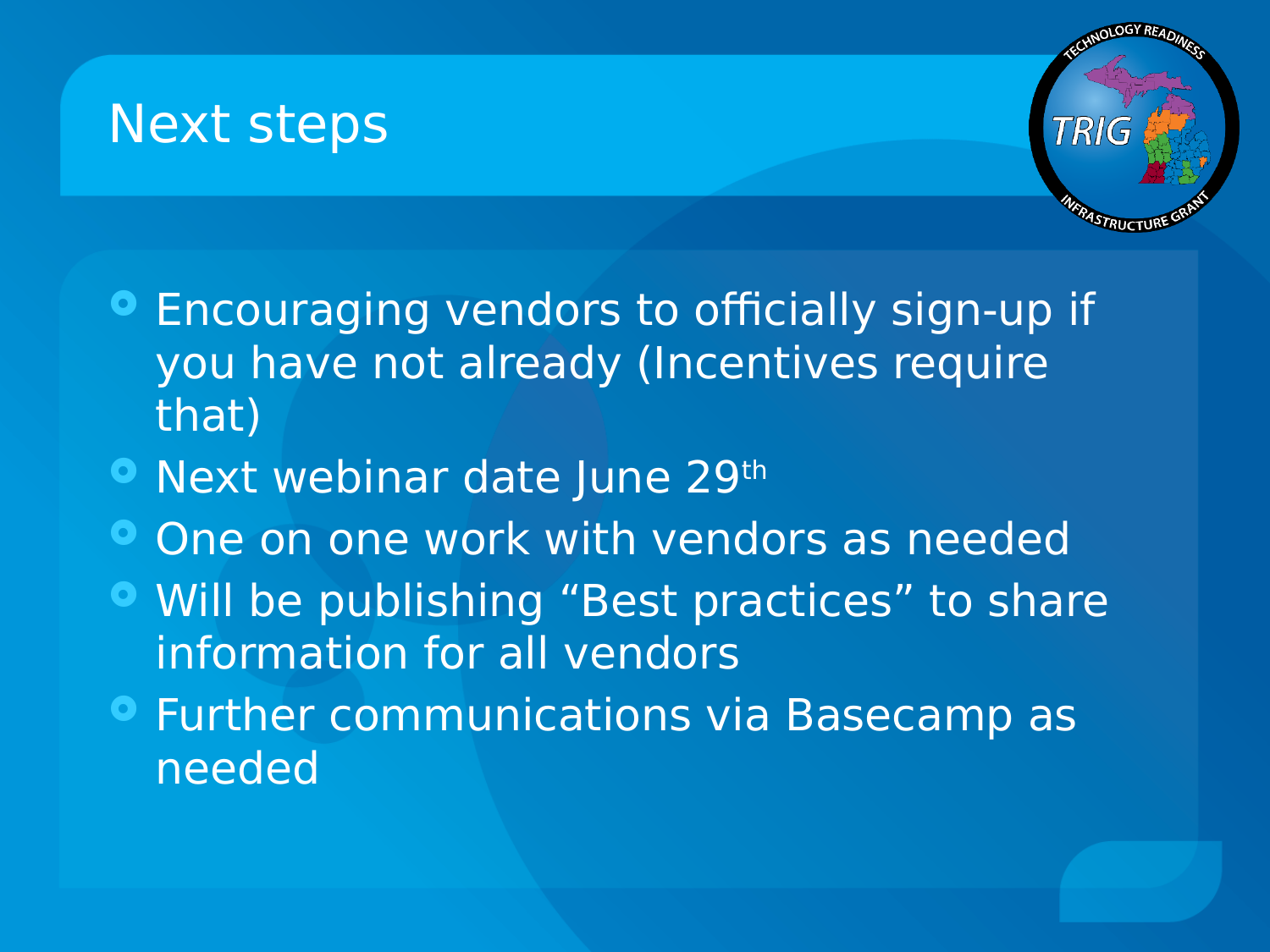

# Next steps
Encouraging vendors to officially sign-up if you have not already (Incentives require that)
Next webinar date June 29th
One on one work with vendors as needed
Will be publishing “Best practices” to share information for all vendors
Further communications via Basecamp as needed